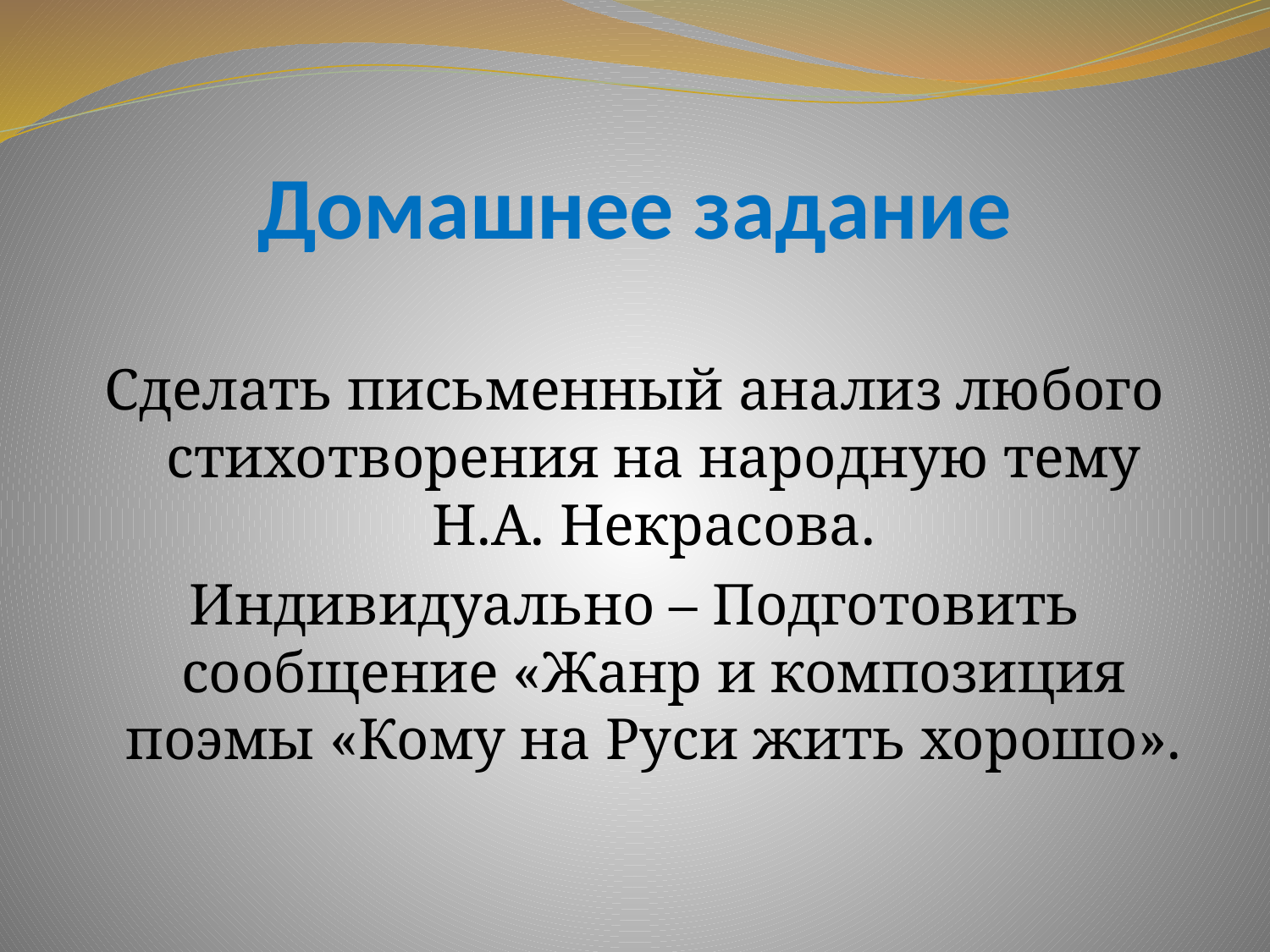

# Домашнее задание

Сделать письменный анализ любого стихотворения на народную тему Н.А. Некрасова.
Индивидуально – Подготовить сообщение «Жанр и композиция поэмы «Кому на Руси жить хорошо».